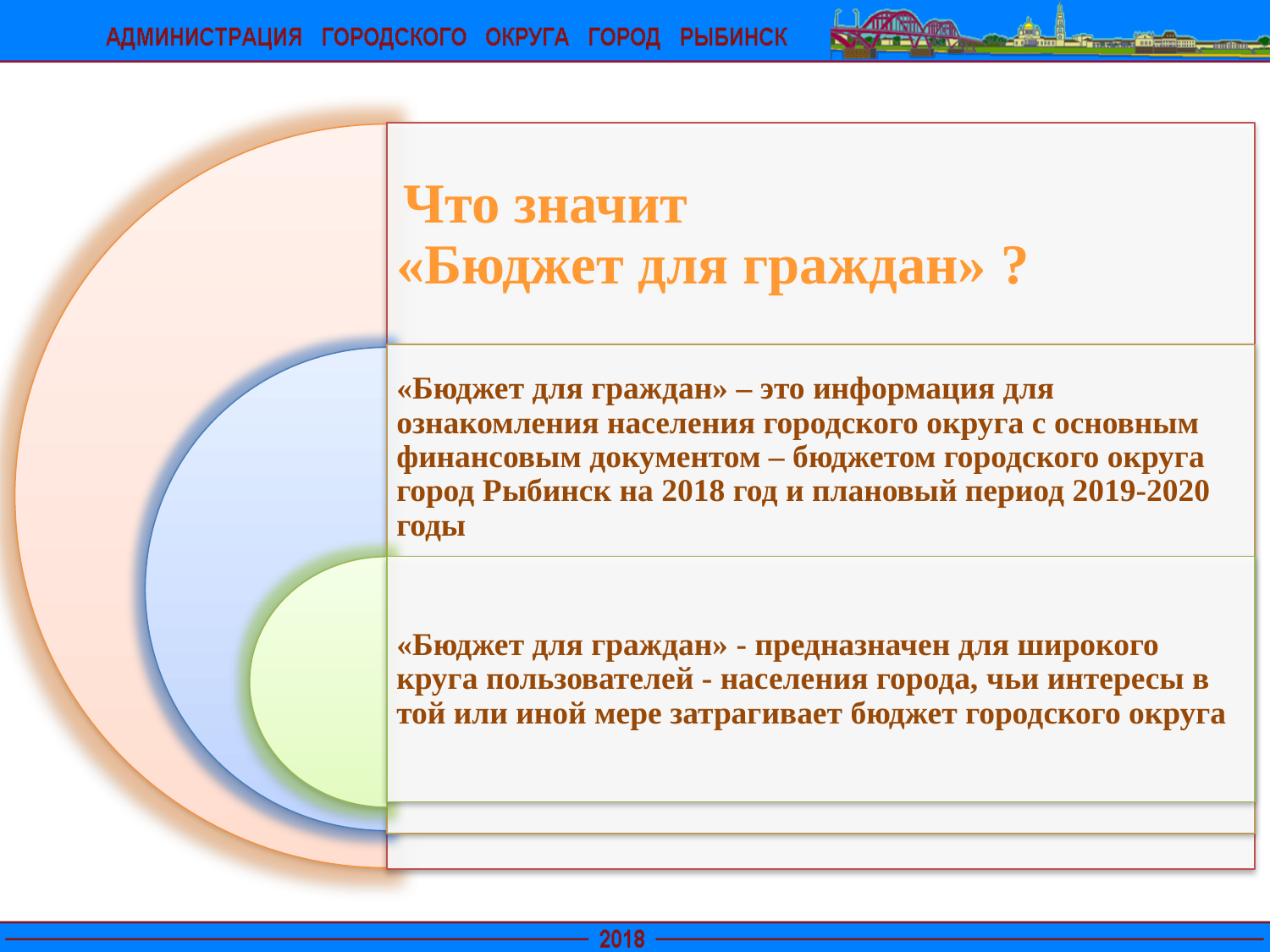

Что значит                         «Бюджет для граждан» ?
«Бюджет для граждан» – это информация для ознакомления населения городского округа с основным финансовым документом – бюджетом городского округа город Рыбинск на 2018 год и плановый период 2019-2020 годы
«Бюджет для граждан» - предназначен для широкого круга пользователей - населения города, чьи интересы в той или иной мере затрагивает бюджет городского округа